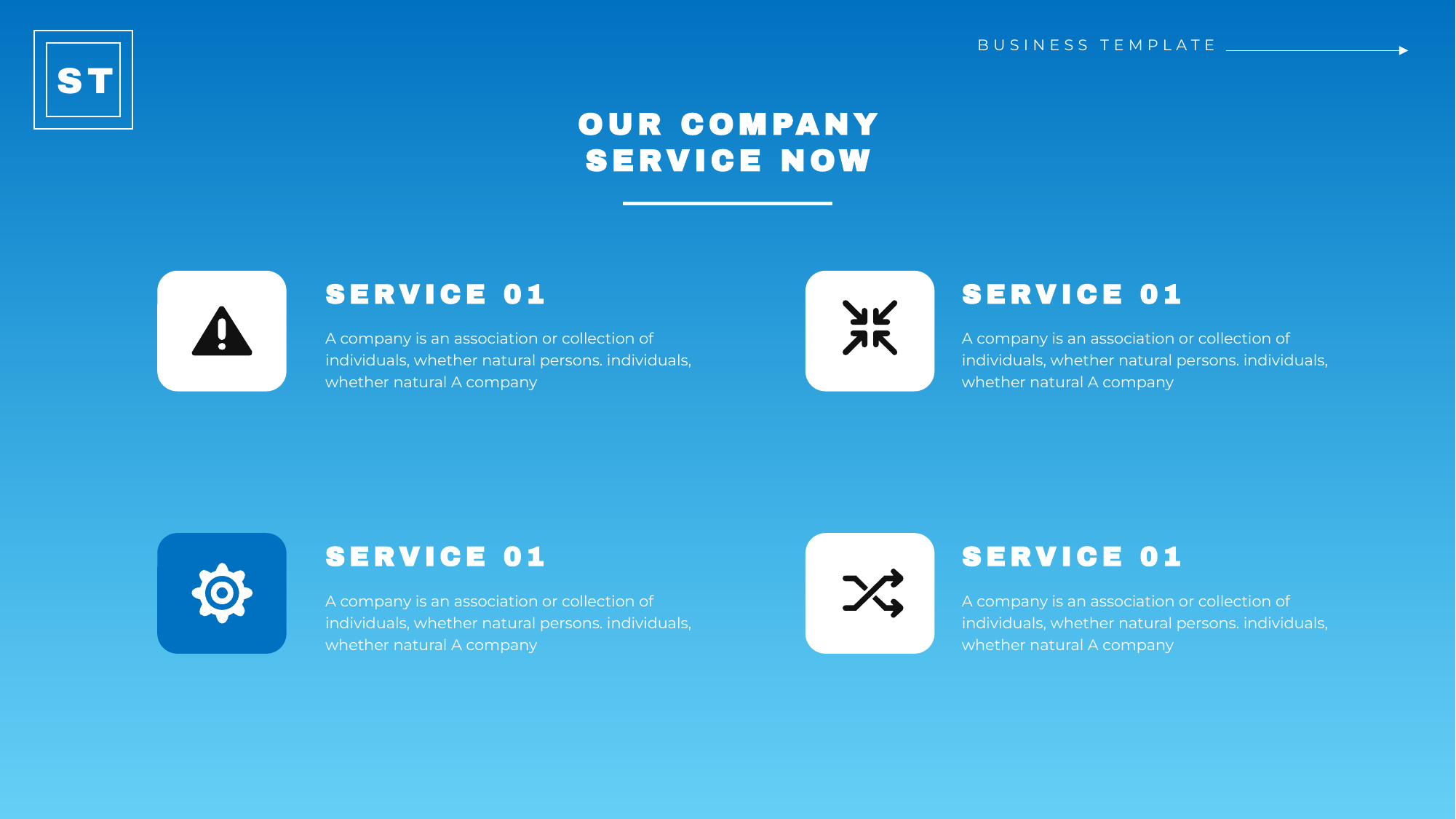

ST
BUSINESS TEMPLATE
OUR COMPANY
SERVICE NOW

SERVICE 01

SERVICE 01

A company is an association or collection of individuals, whether natural persons. individuals, whether natural A company
A company is an association or collection of individuals, whether natural persons. individuals, whether natural A company

SERVICE 01

SERVICE 01

A company is an association or collection of individuals, whether natural persons. individuals, whether natural A company
A company is an association or collection of individuals, whether natural persons. individuals, whether natural A company